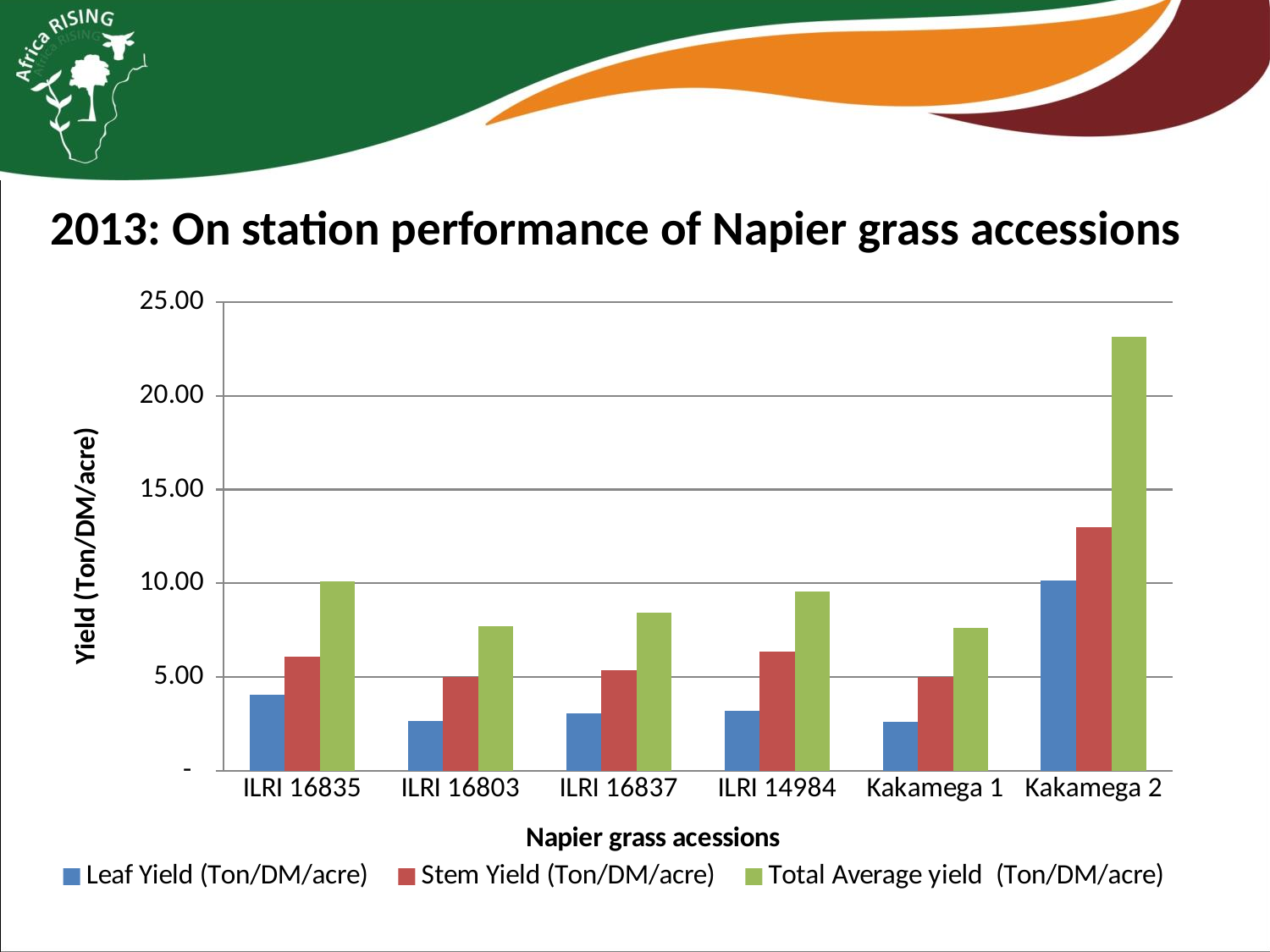

2013: On station performance of Napier grass accessions

### Chart

| Category | Leaf Yield (Ton/DM/acre) | Stem Yield (Ton/DM/acre) | Total Average yield  (Ton/DM/acre) |
|---|---|---|---|
| ILRI 16835 | 4.037918500446827 | 6.076230581553583 | 10.114149082000411 |
| ILRI 16803 | 2.679335905602967 | 5.022856344803202 | 7.702192250406169 |
| ILRI 16837 | 3.0624350988475517 | 5.371294322122013 | 8.433729420969565 |
| ILRI 14984 | 3.1911675241538773 | 6.369216081599433 | 9.56038360575331 |
| Kakamega 1 | 2.6234952054591987 | 4.992634293783304 | 7.616129499242502 |
| Kakamega 2 | 10.136122874471761 | 12.990679062236508 | 23.12680193670827 |